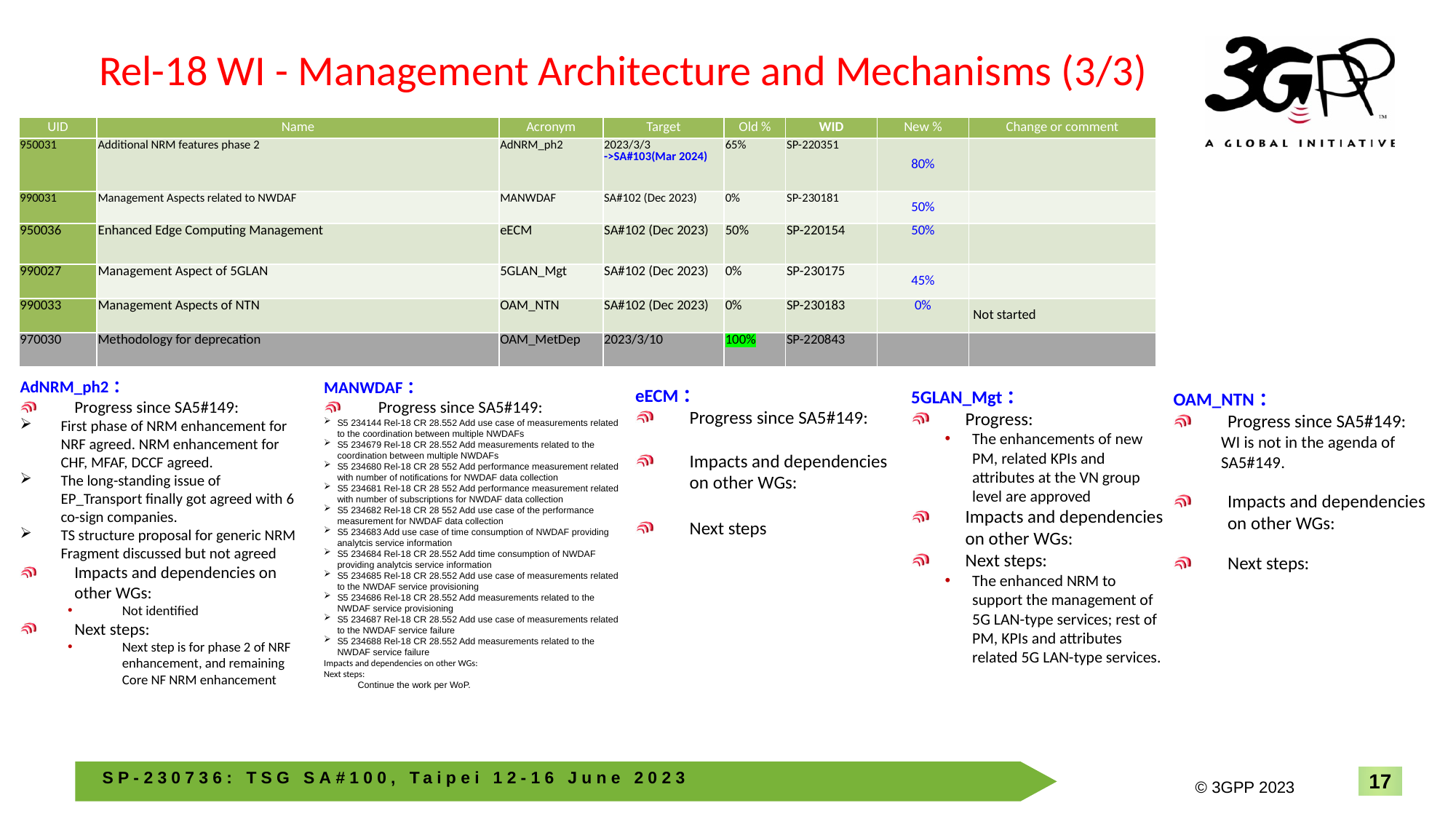

# Rel-18 WI - Management Architecture and Mechanisms (3/3)
| UID | Name | Acronym | Target | Old % | WID | New % | Change or comment |
| --- | --- | --- | --- | --- | --- | --- | --- |
| 950031 | Additional NRM features phase 2 | AdNRM\_ph2 | 2023/3/3 ->SA#103(Mar 2024) | 65% | SP-220351 | 80% |  |
| 990031 | Management Aspects related to NWDAF | MANWDAF | SA#102 (Dec 2023) | 0% | SP-230181 | 50% |  |
| 950036 | Enhanced Edge Computing Management | eECM | SA#102 (Dec 2023) | 50% | SP-220154 | 50% |  |
| 990027 | Management Aspect of 5GLAN | 5GLAN\_Mgt | SA#102 (Dec 2023) | 0% | SP-230175 | 45% |  |
| 990033 | Management Aspects of NTN | OAM\_NTN | SA#102 (Dec 2023) | 0% | SP-230183 | 0% | Not started |
| 970030 | Methodology for deprecation | OAM\_MetDep | 2023/3/10 | 100% | SP-220843 |  |  |
AdNRM_ph2：
Progress since SA5#149:
First phase of NRM enhancement for NRF agreed. NRM enhancement for CHF, MFAF, DCCF agreed.
The long-standing issue of EP_Transport finally got agreed with 6 co-sign companies.
TS structure proposal for generic NRM Fragment discussed but not agreed
Impacts and dependencies on other WGs:
Not identified
Next steps:
Next step is for phase 2 of NRF enhancement, and remaining Core NF NRM enhancement
MANWDAF：
Progress since SA5#149:
S5 234144 Rel-18 CR 28.552 Add use case of measurements related to the coordination between multiple NWDAFs
S5 234679 Rel-18 CR 28.552 Add measurements related to the coordination between multiple NWDAFs
S5 234680 Rel-18 CR 28 552 Add performance measurement related with number of notifications for NWDAF data collection
S5 234681 Rel-18 CR 28 552 Add performance measurement related with number of subscriptions for NWDAF data collection
S5 234682 Rel-18 CR 28 552 Add use case of the performance measurement for NWDAF data collection
S5 234683 Add use case of time consumption of NWDAF providing analytcis service information
S5 234684 Rel-18 CR 28.552 Add time consumption of NWDAF providing analytcis service information
S5 234685 Rel-18 CR 28.552 Add use case of measurements related to the NWDAF service provisioning
S5 234686 Rel-18 CR 28.552 Add measurements related to the NWDAF service provisioning
S5 234687 Rel-18 CR 28.552 Add use case of measurements related to the NWDAF service failure
S5 234688 Rel-18 CR 28.552 Add measurements related to the NWDAF service failure
Impacts and dependencies on other WGs:
Next steps:
Continue the work per WoP.

eECM：
Progress since SA5#149:

Impacts and dependencies on other WGs:

Next steps
5GLAN_Mgt：
Progress:
The enhancements of new PM, related KPIs and attributes at the VN group level are approved
Impacts and dependencies on other WGs:
Next steps:
The enhanced NRM to support the management of 5G LAN-type services; rest of PM, KPIs and attributes related 5G LAN-type services.

OAM_NTN：
Progress since SA5#149:
WI is not in the agenda of SA5#149.

Impacts and dependencies on other WGs:

Next steps: